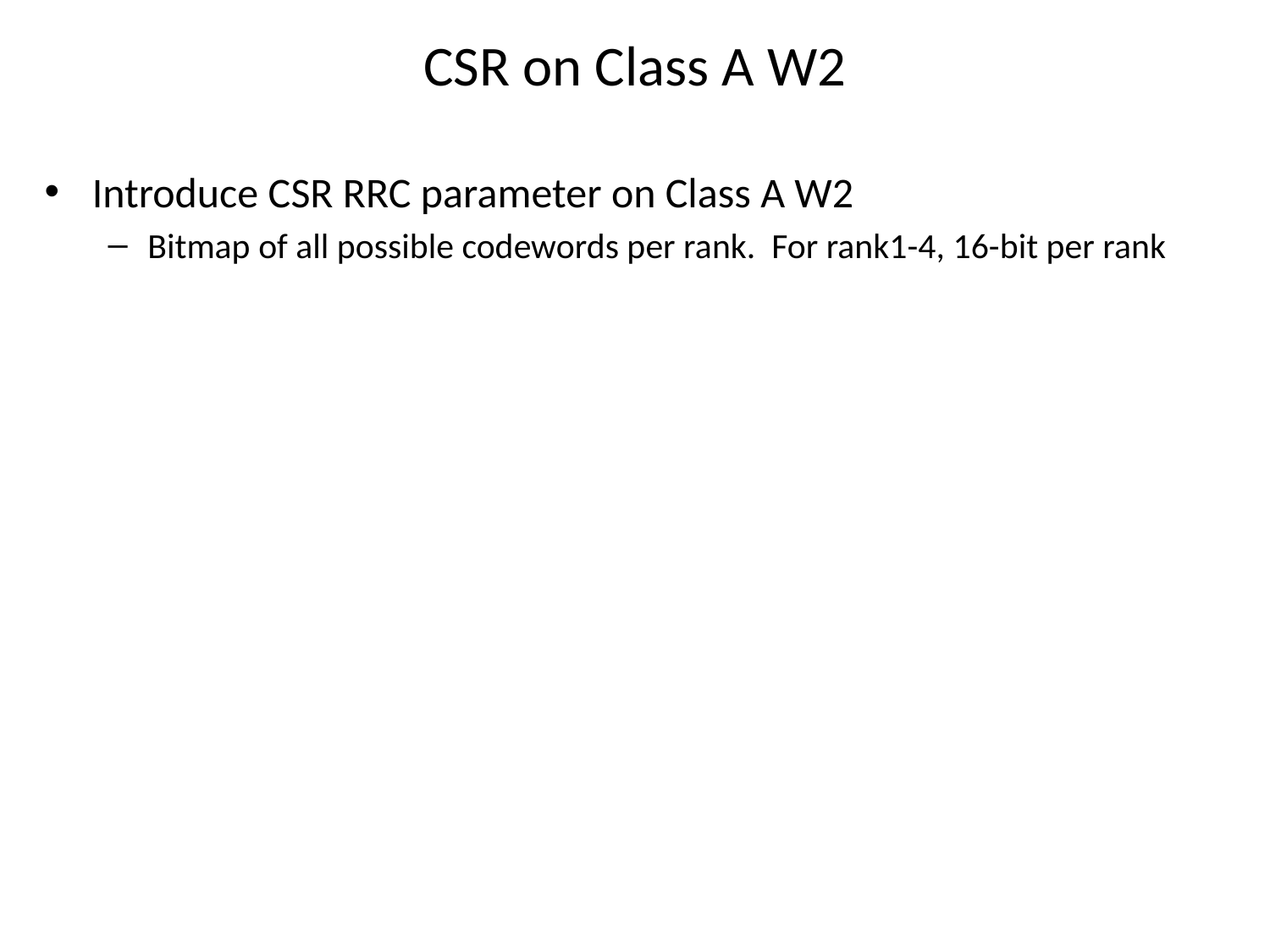

# CSR on Class A W2
Introduce CSR RRC parameter on Class A W2
Bitmap of all possible codewords per rank.  For rank1-4, 16-bit per rank